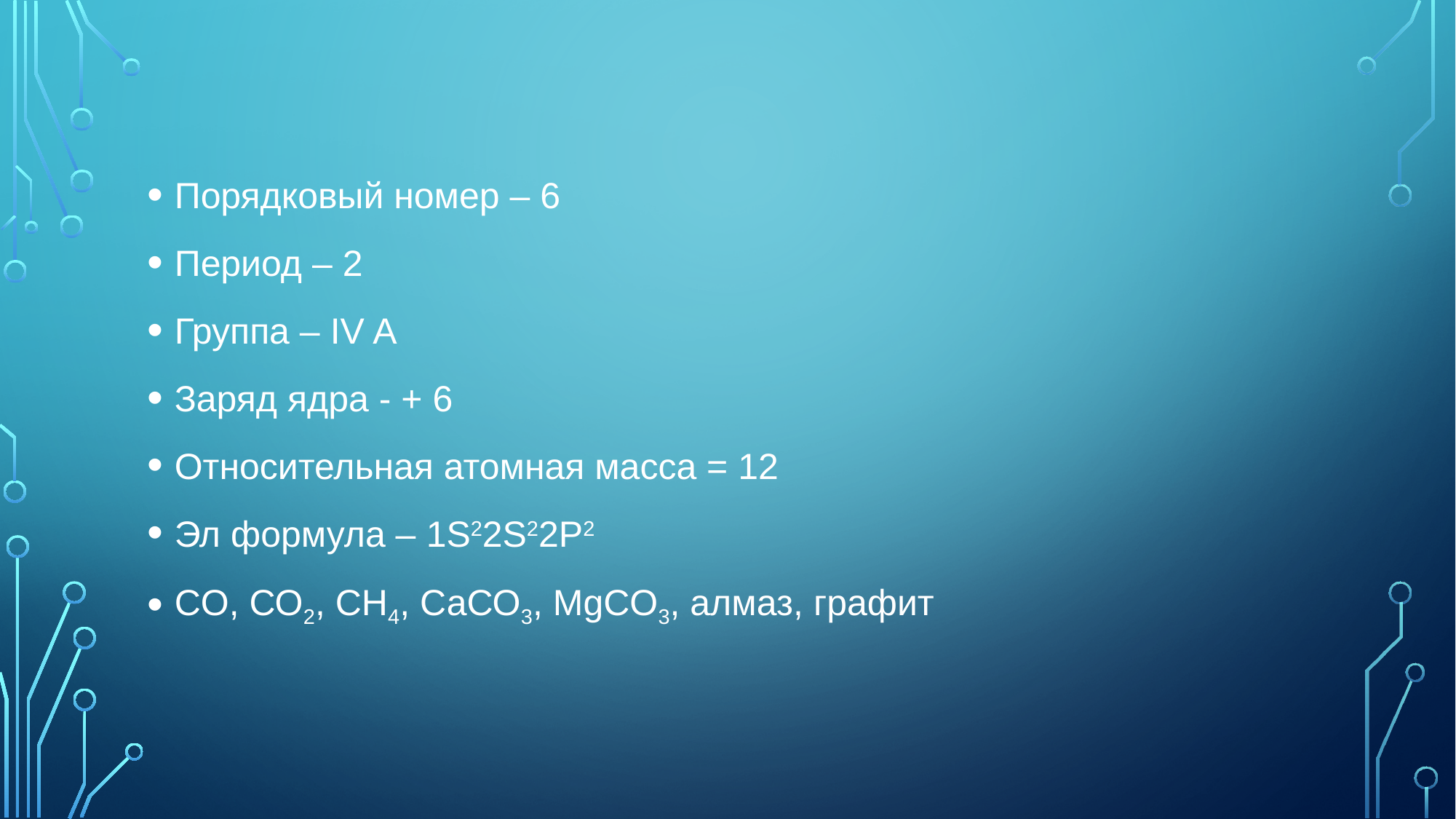

Порядковый номер – 6
Период – 2
Группа – IV A
Заряд ядра - + 6
Относительная атомная масса = 12
Эл формула – 1S22S22P2
CО, СО2, СН4, СаСО3, МgCO3, алмаз, графит